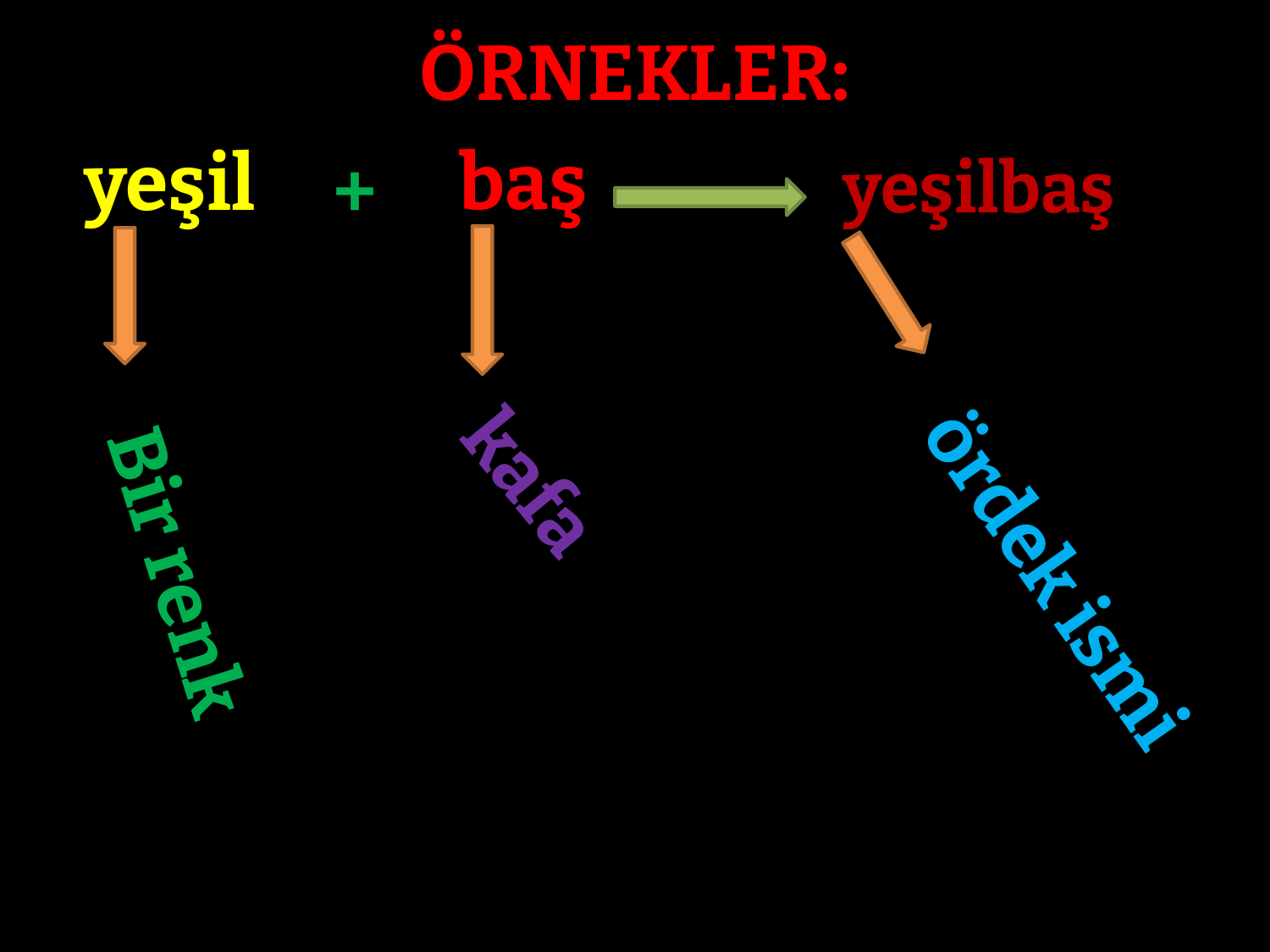

ÖRNEKLER:
baş
yeşil
+
yeşilbaş

#
kafa
Bir renk
 ördek ismi